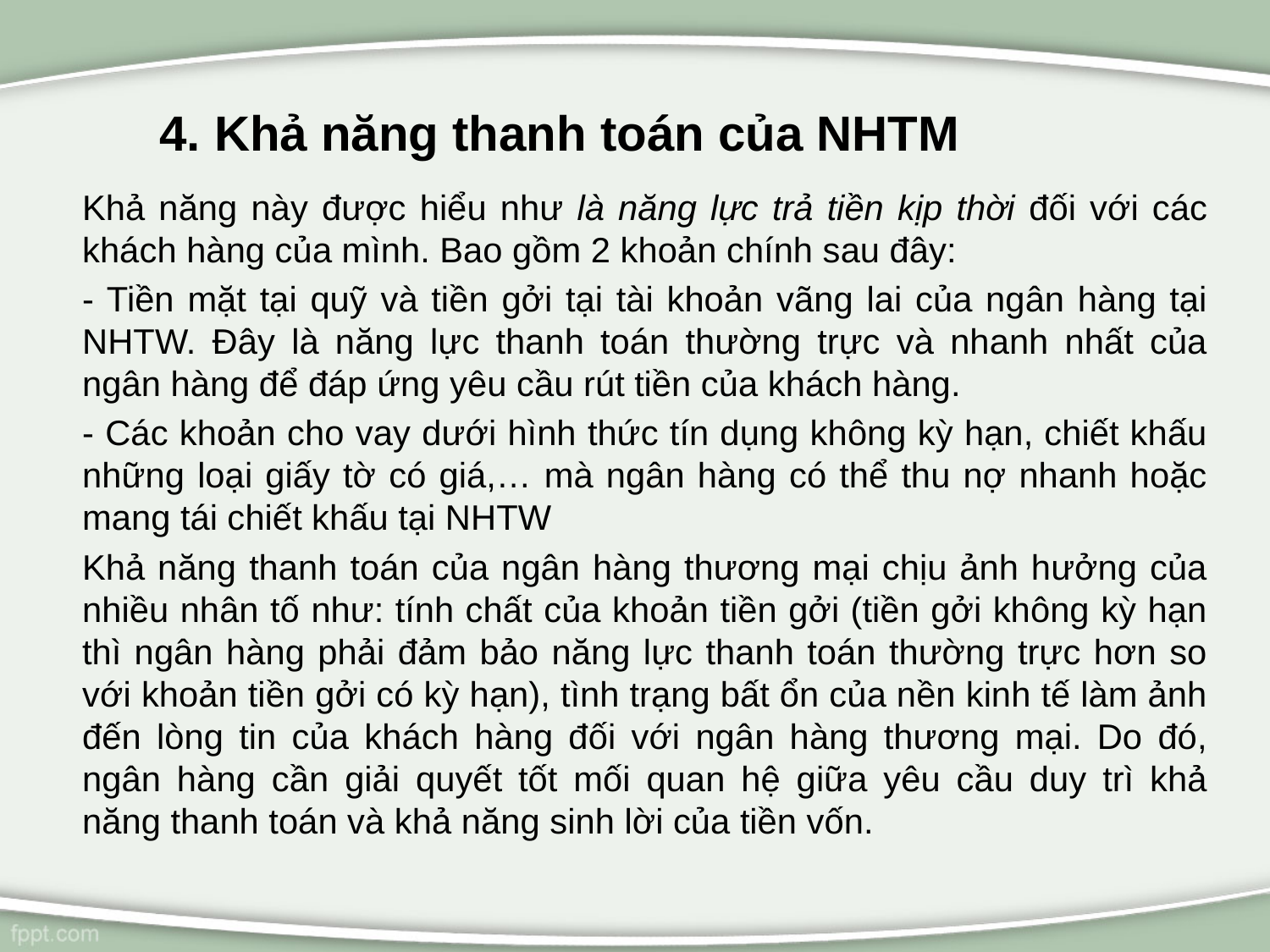

# 4. Khả năng thanh toán của NHTM
Khả năng này được hiểu như là năng lực trả tiền kịp thời đối với các khách hàng của mình. Bao gồm 2 khoản chính sau đây:
- Tiền mặt tại quỹ và tiền gởi tại tài khoản vãng lai của ngân hàng tại NHTW. Đây là năng lực thanh toán thường trực và nhanh nhất của ngân hàng để đáp ứng yêu cầu rút tiền của khách hàng.
- Các khoản cho vay dưới hình thức tín dụng không kỳ hạn, chiết khấu những loại giấy tờ có giá,… mà ngân hàng có thể thu nợ nhanh hoặc mang tái chiết khấu tại NHTW
Khả năng thanh toán của ngân hàng thương mại chịu ảnh hưởng của nhiều nhân tố như: tính chất của khoản tiền gởi (tiền gởi không kỳ hạn thì ngân hàng phải đảm bảo năng lực thanh toán thường trực hơn so với khoản tiền gởi có kỳ hạn), tình trạng bất ổn của nền kinh tế làm ảnh đến lòng tin của khách hàng đối với ngân hàng thương mại. Do đó, ngân hàng cần giải quyết tốt mối quan hệ giữa yêu cầu duy trì khả năng thanh toán và khả năng sinh lời của tiền vốn.